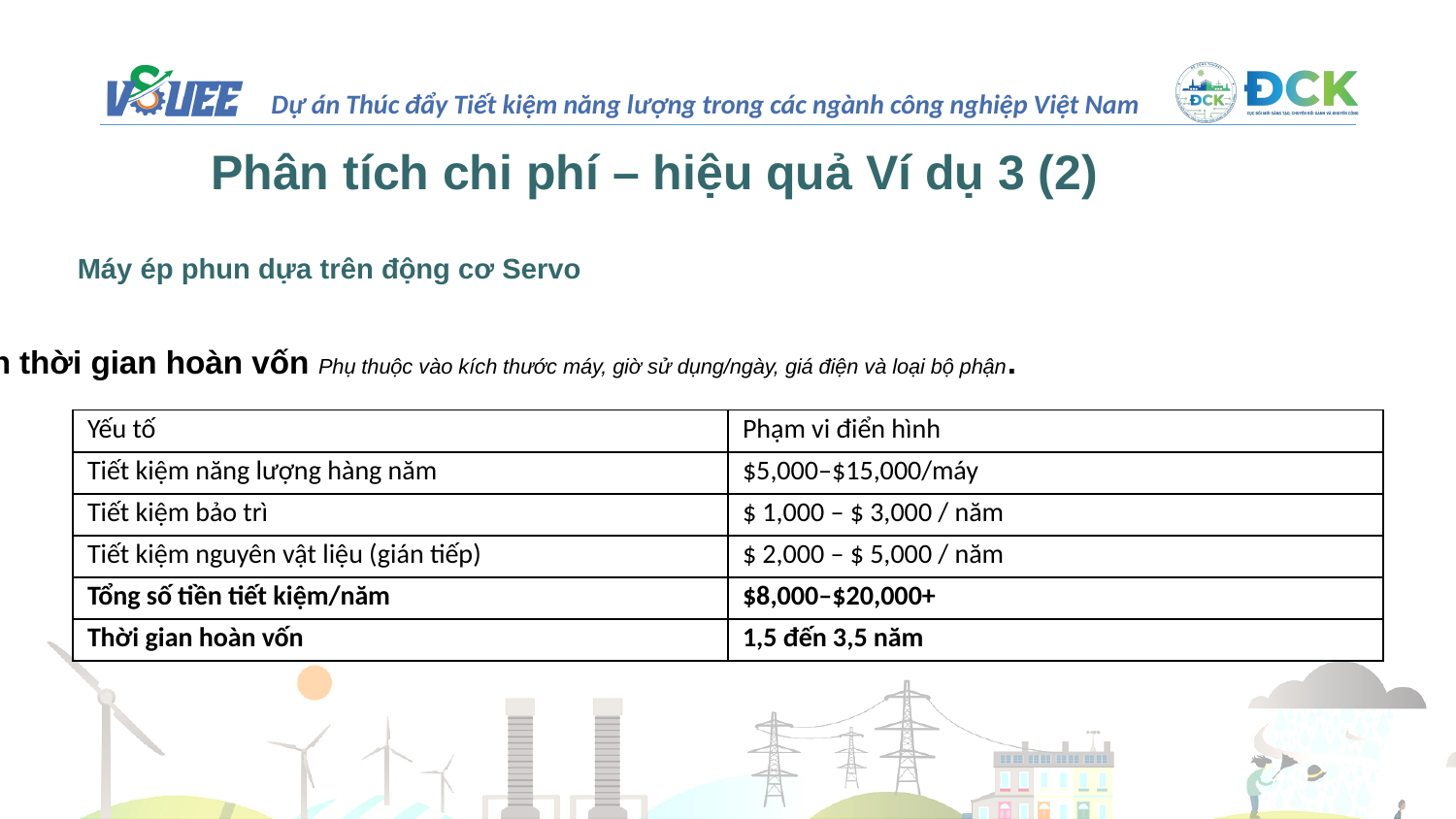

# Phân tích chi phí – hiệu quả Ví dụ 3 (2)
Máy ép phun dựa trên động cơ Servo
Ước tính thời gian hoàn vốn Phụ thuộc vào kích thước máy, giờ sử dụng/ngày, giá điện và loại bộ phận.
| Yếu tố | Phạm vi điển hình |
| --- | --- |
| Tiết kiệm năng lượng hàng năm | $5,000–$15,000/máy |
| Tiết kiệm bảo trì | $ 1,000 – $ 3,000 / năm |
| Tiết kiệm nguyên vật liệu (gián tiếp) | $ 2,000 – $ 5,000 / năm |
| Tổng số tiền tiết kiệm/năm | $8,000–$20,000+ |
| Thời gian hoàn vốn | 1,5 đến 3,5 năm |